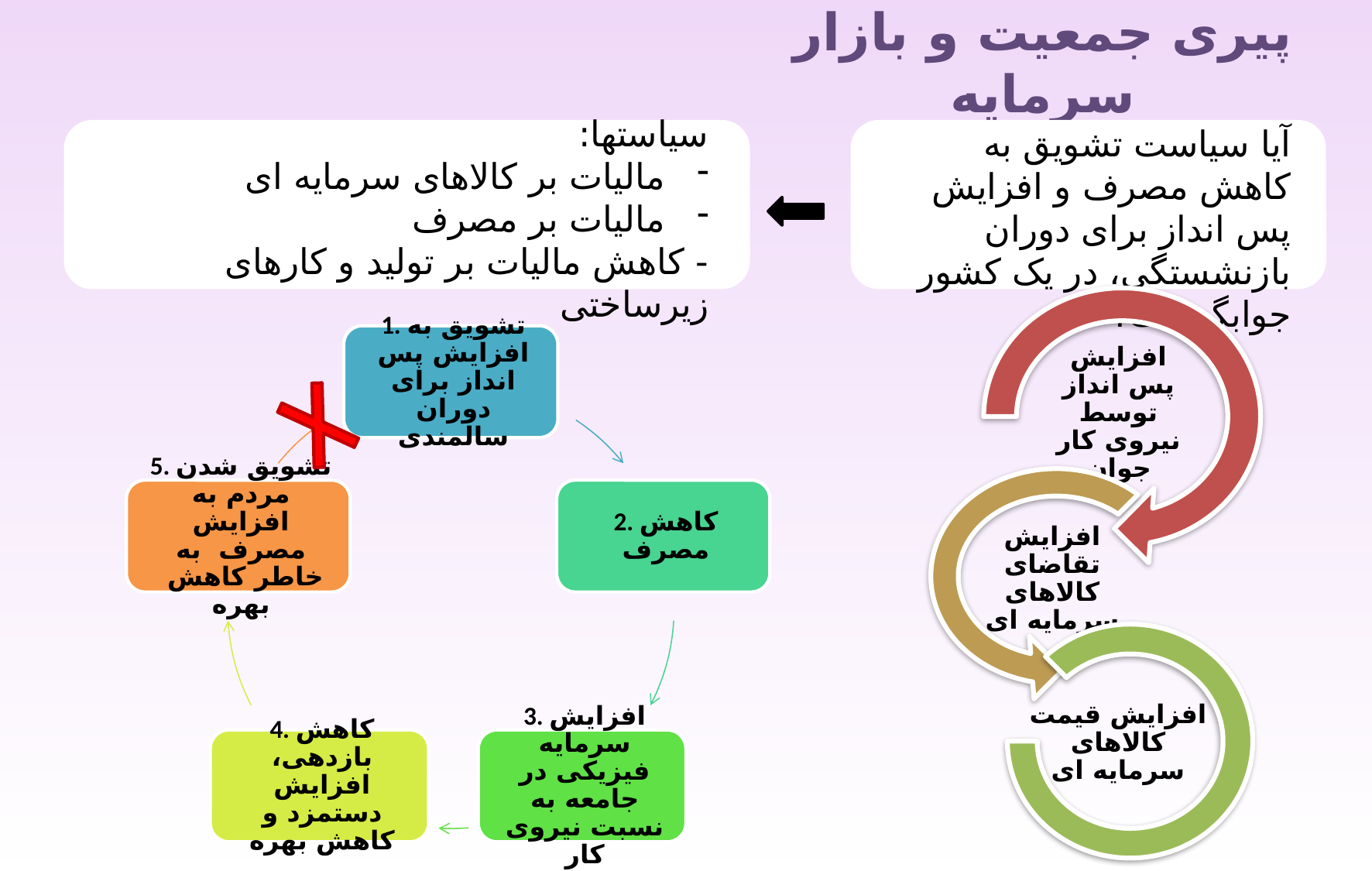

# پیری جمعیت و بازار سرمایه
سیاستها:
مالیات بر کالاهای سرمایه ای
مالیات بر مصرف
- کاهش مالیات بر تولید و کارهای زیرساختی
آیا سیاست تشویق به  کاهش مصرف و افزایش پس انداز برای دوران بازنشستگی، در یک کشور جوابگوست؟

افزایش پس انداز توسط نیروی کار جوان
افزایش تقاضای کالاهای سرمایه ای
افزایش قیمت کالاهای سرمایه ای
1. تشویق به افزایش پس انداز برای دوران سالمندی
2. کاهش مصرف
3. افزایش سرمایه فیزیکی در جامعه به نسبت نیروی کار
4. کاهش بازدهی، افزایش دستمزد و کاهش بهره
5. تشویق شدن مردم به افزایش مصرف  به خاطر کاهش  بهره